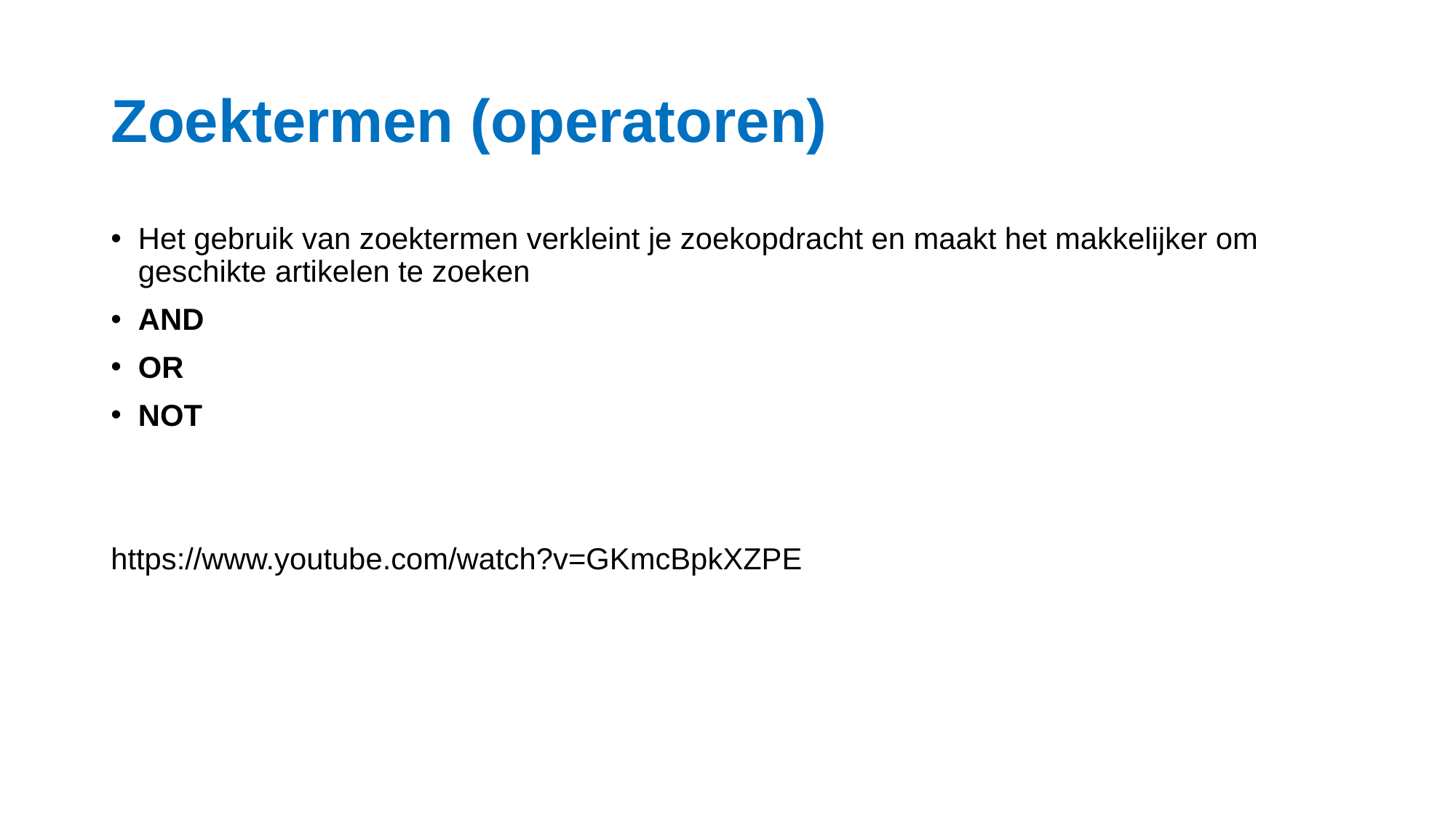

# Zoektermen (operatoren)
Het gebruik van zoektermen verkleint je zoekopdracht en maakt het makkelijker om geschikte artikelen te zoeken
AND
OR
NOT

https://www.youtube.com/watch?v=GKmcBpkXZPE